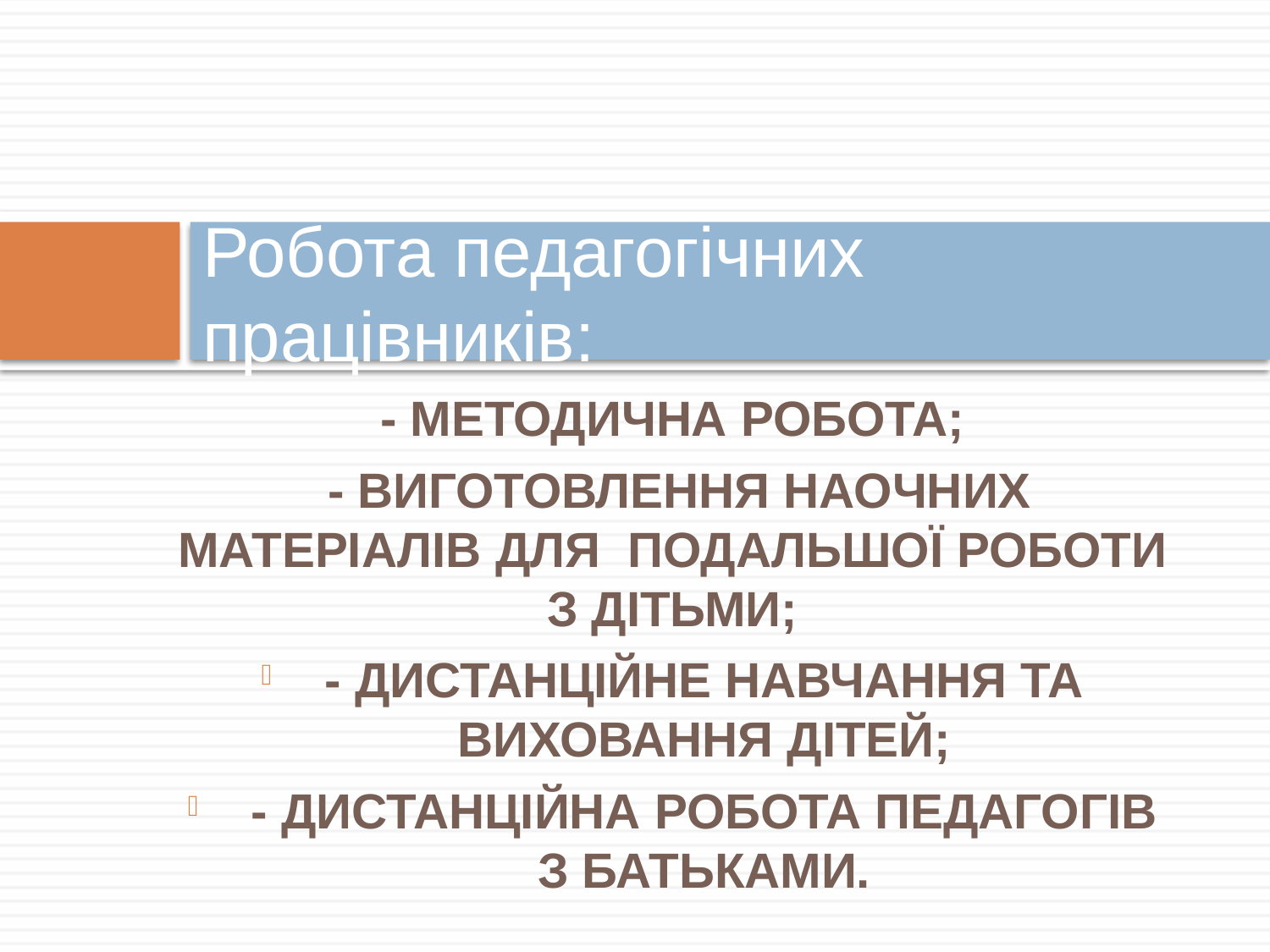

# Робота педагогічних працівників:
- МЕТОДИЧНА РОБОТА;
 - ВИГОТОВЛЕННЯ НАОЧНИХ МАТЕРІАЛІВ ДЛЯ  ПОДАЛЬШОЇ РОБОТИ З ДІТЬМИ;
- ДИСТАНЦІЙНЕ НАВЧАННЯ ТА ВИХОВАННЯ ДІТЕЙ;
- ДИСТАНЦІЙНА РОБОТА ПЕДАГОГІВ З БАТЬКАМИ.